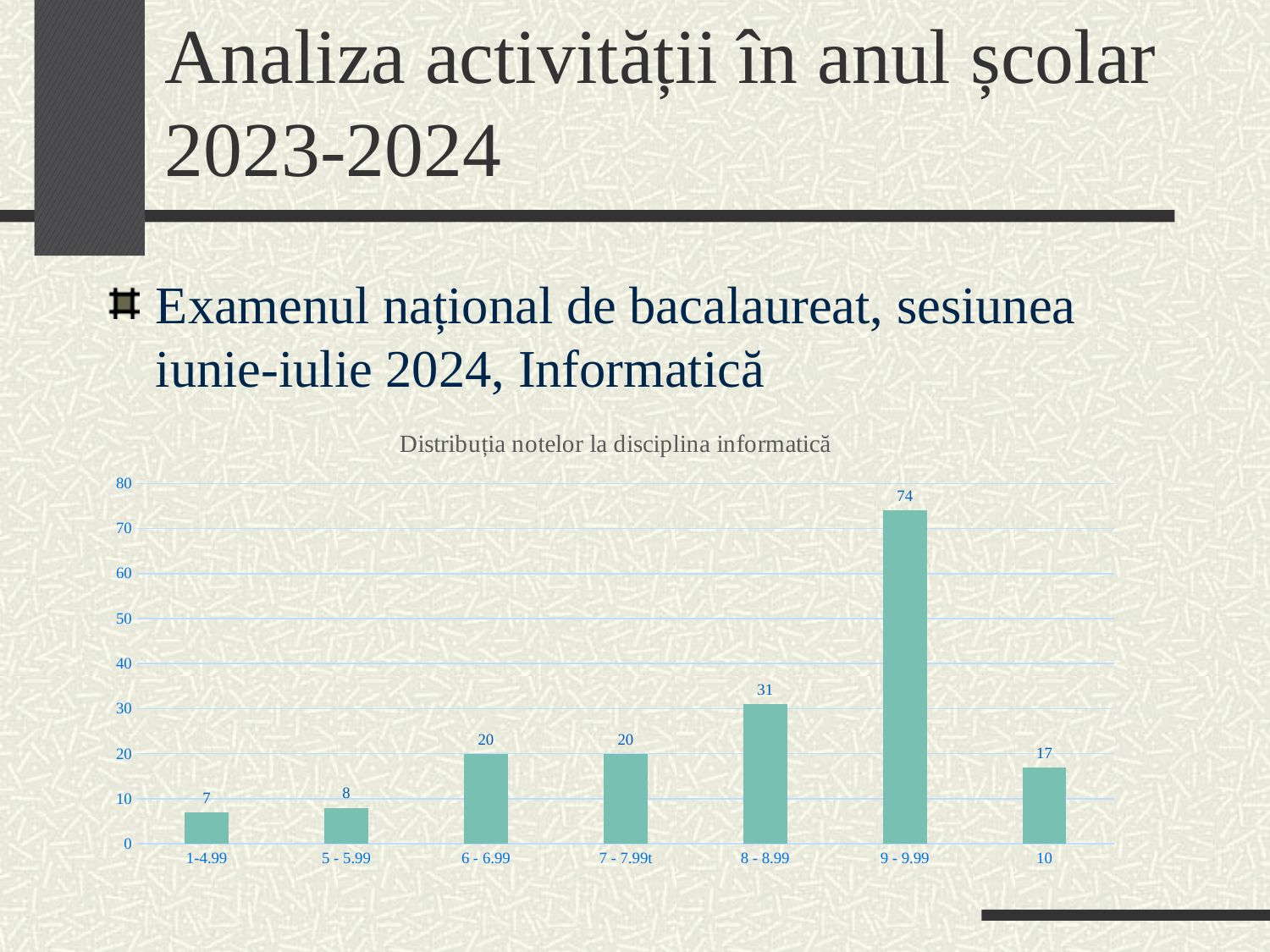

# Analiza activității în anul școlar 2023-2024
Examenul național de bacalaureat, sesiunea iunie-iulie 2024, Informatică

### Chart: Distribuția notelor la disciplina informatică

| Category |  |
|---|---|
| 1-4.99 | 7.0 |
| 5 - 5.99 | 8.0 |
| 6 - 6.99 | 20.0 |
| 7 - 7.99t | 20.0 |
| 8 - 8.99 | 31.0 |
| 9 - 9.99 | 74.0 |
| 10 | 17.0 |